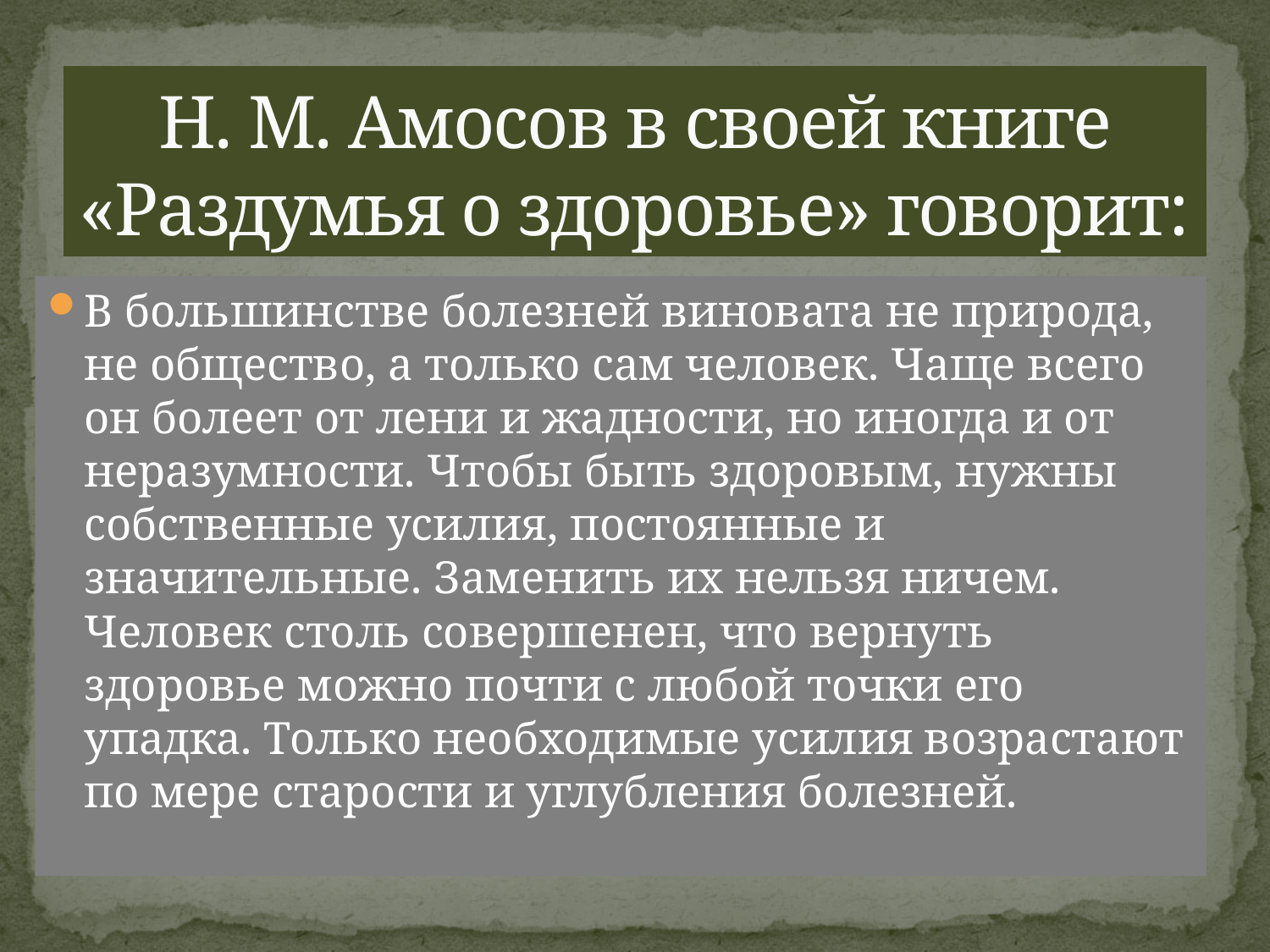

# Н. М. Амосов в своей книге «Раздумья о здоровье» говорит:
В большинстве болезней виновата не природа, не общество, а только сам человек. Чаще всего он болеет от лени и жадности, но иногда и от неразумности. Чтобы быть здоровым, нужны собственные усилия, постоянные и значительные. Заменить их нельзя ничем. Человек столь совершенен, что вернуть здоровье можно почти с любой точки его упадка. Только необходимые усилия возрастают по мере старости и углубления болезней.